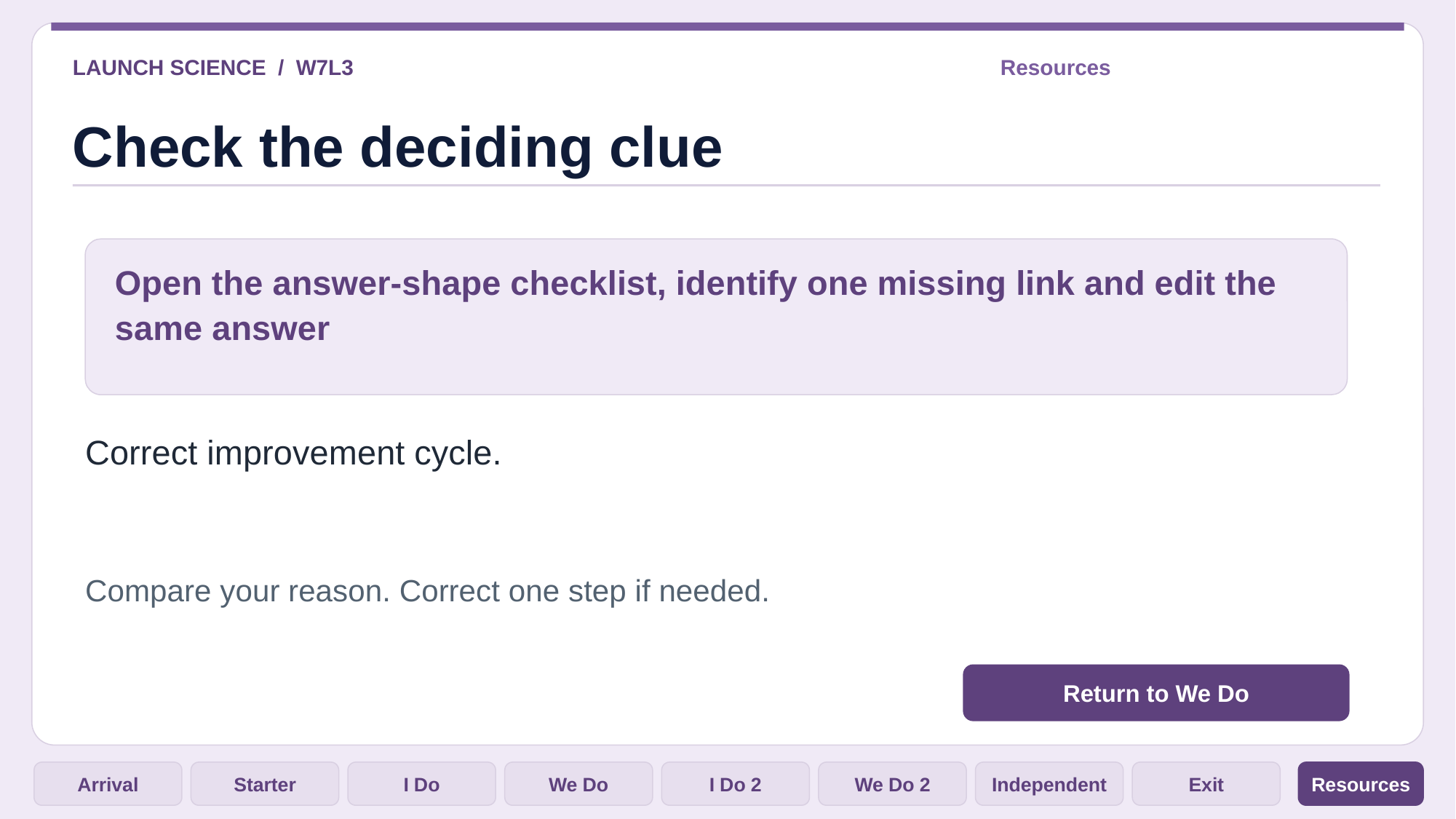

LAUNCH SCIENCE  /  W7L3
Resources
Check the deciding clue

Open the answer-shape checklist, identify one missing link and edit the same answer
Correct improvement cycle.
Compare your reason. Correct one step if needed.
Return to We Do
Arrival
Starter
I Do
We Do
I Do 2
We Do 2
Independent
Exit
Resources